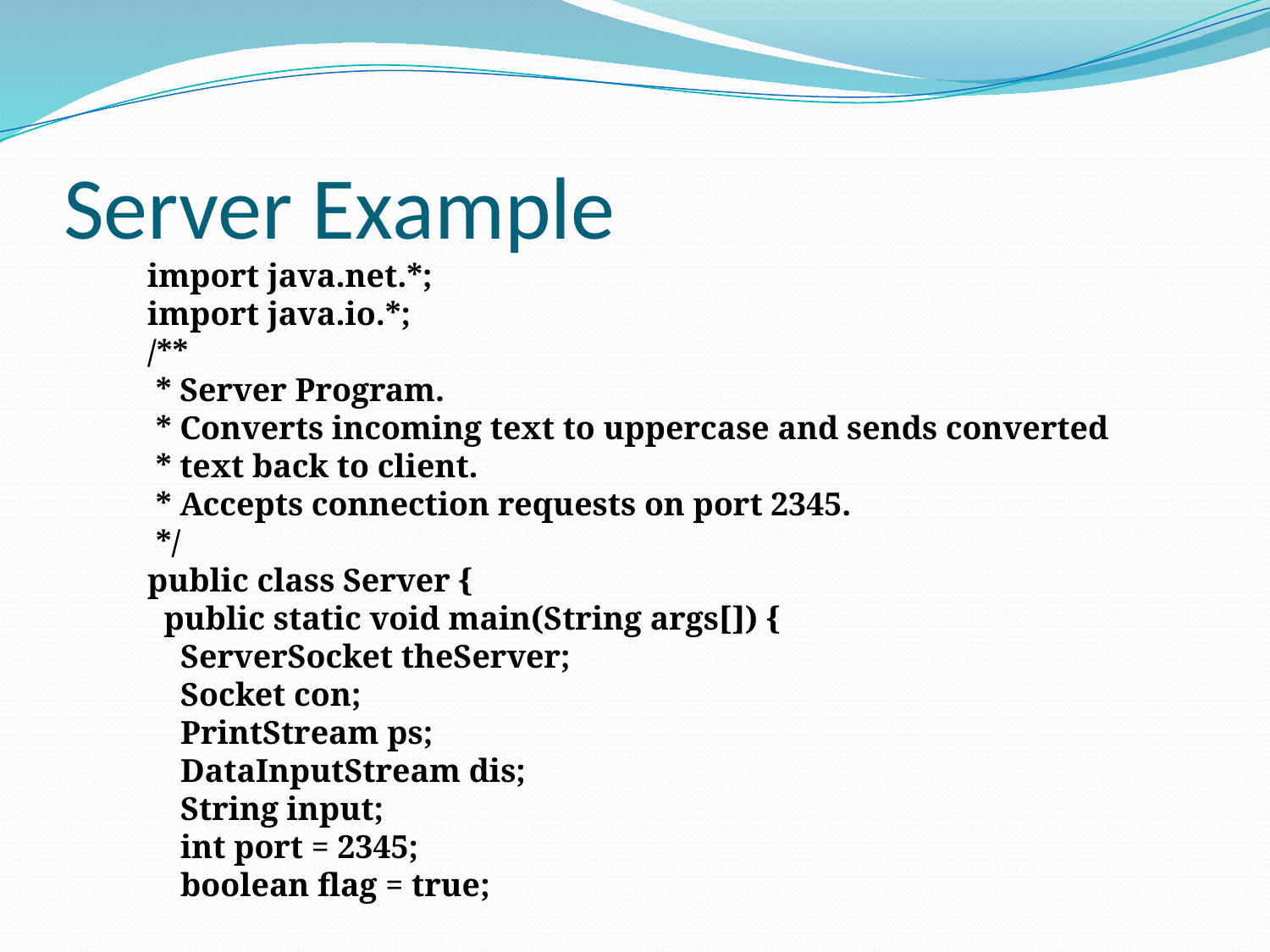

# Server Example
import java.net.*;
import java.io.*;
/**
 * Server Program.
 * Converts incoming text to uppercase and sends converted
 * text back to client.
 * Accepts connection requests on port 2345.
 */
public class Server {
  public static void main(String args[]) {
    ServerSocket theServer;
    Socket con;
    PrintStream ps;
    DataInputStream dis;
    String input;
    int port = 2345;
    boolean flag = true;